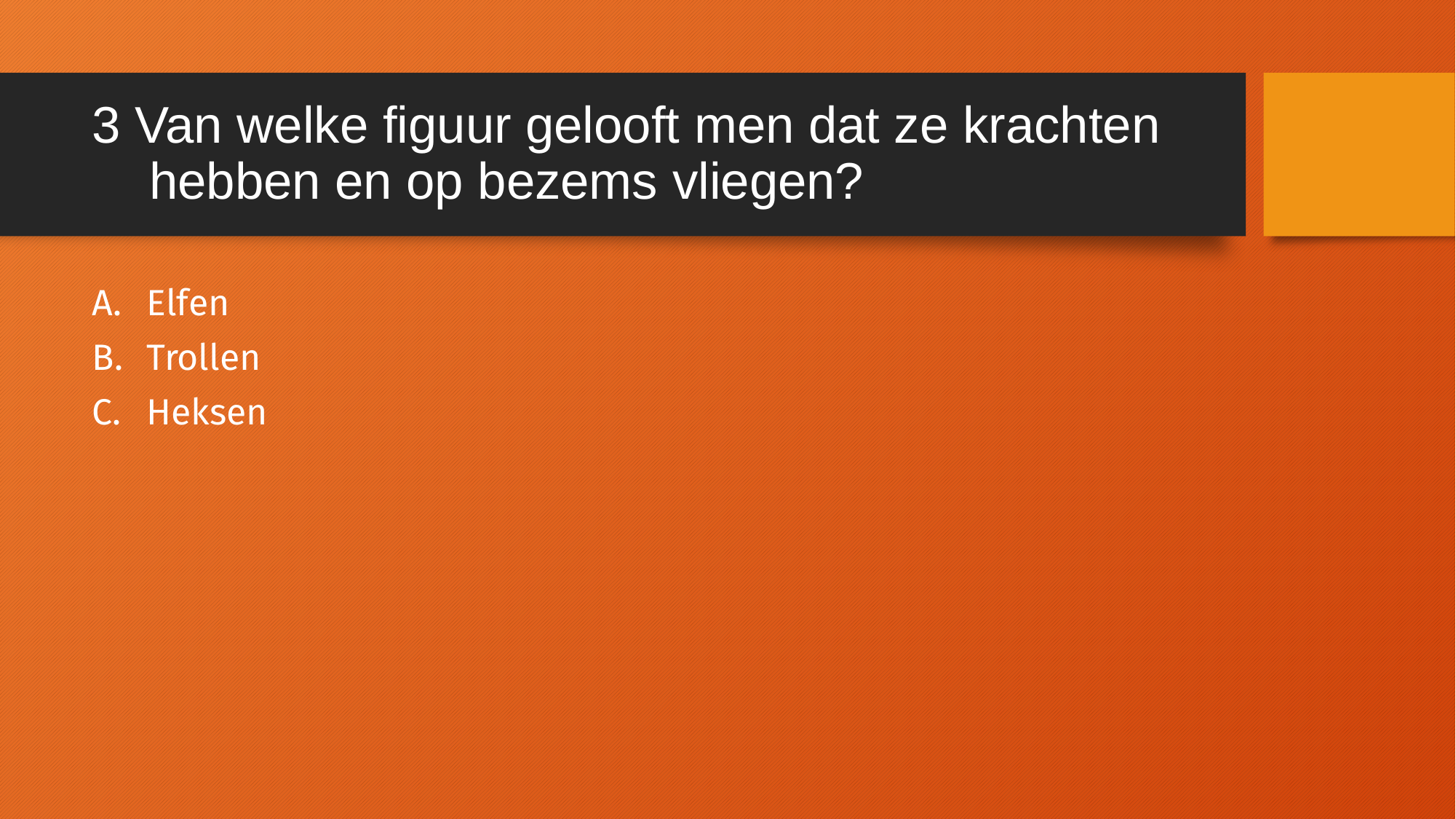

# 3 Van welke figuur gelooft men dat ze krachten hebben en op bezems vliegen?
Elfen
Trollen
Heksen